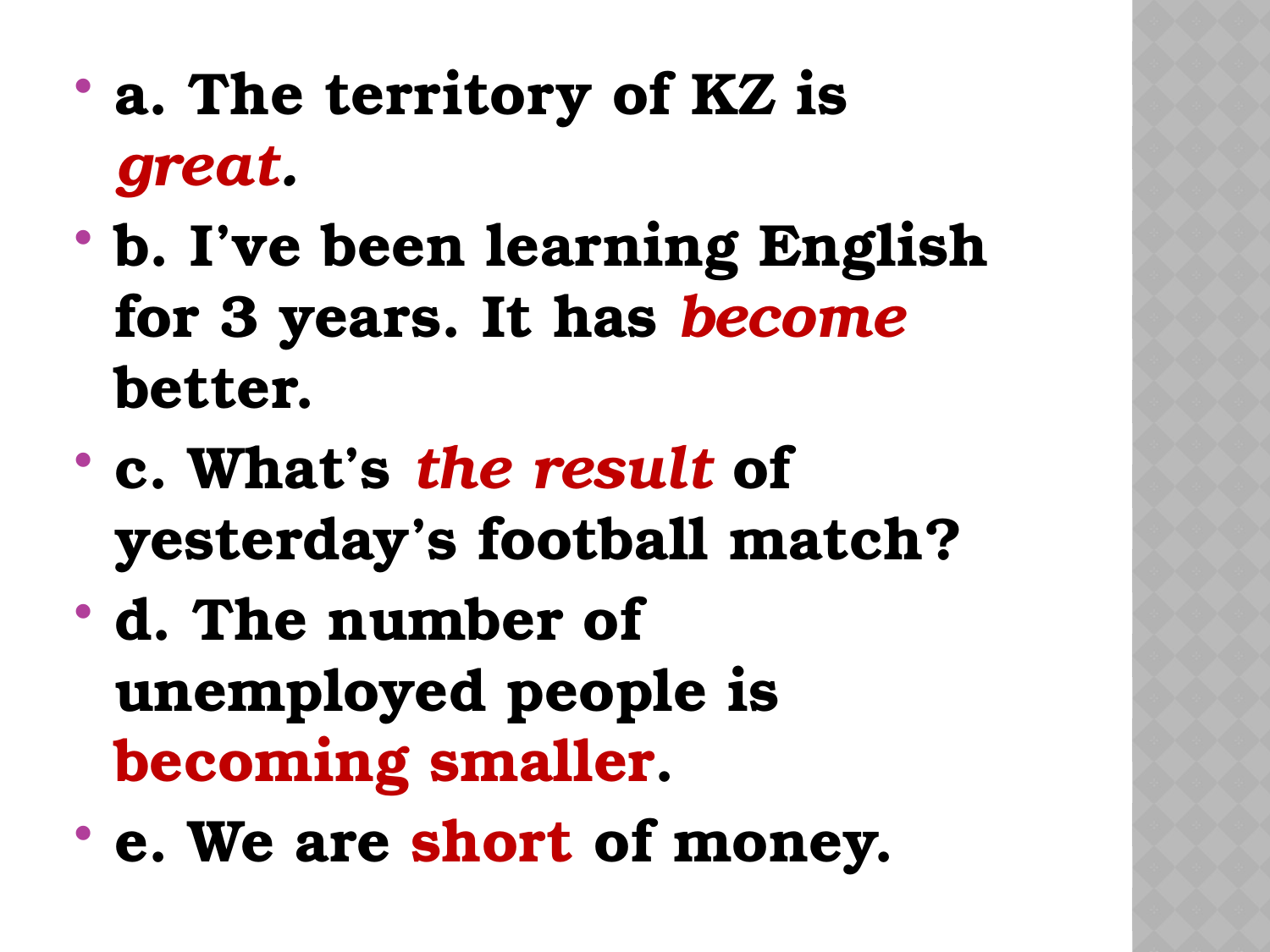

#
a. The territory of KZ is great.
b. I’ve been learning English for 3 years. It has become better.
c. What’s the result of yesterday’s football match?
d. The number of unemployed people is becoming smaller.
e. We are short of money.